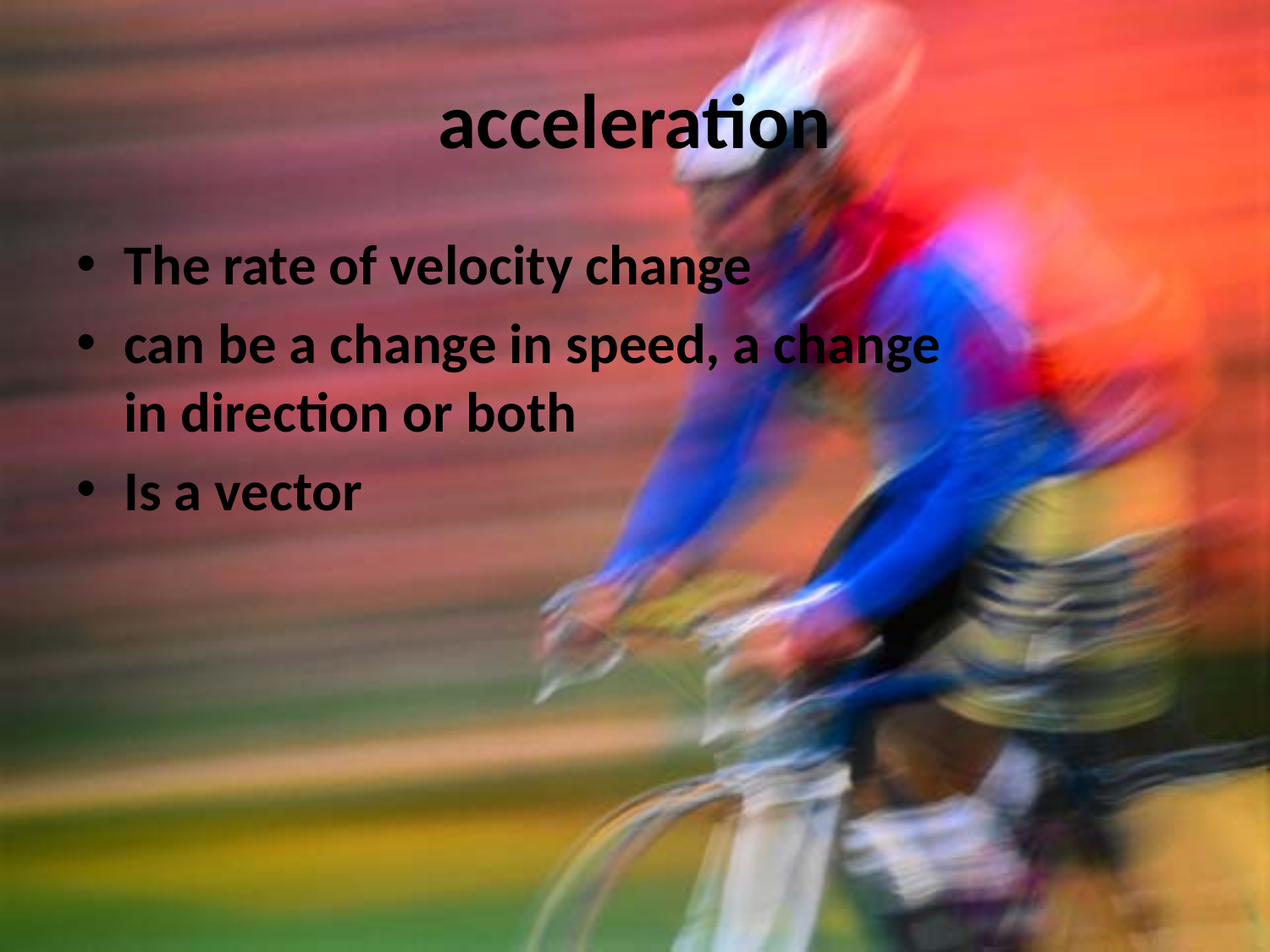

# acceleration
The rate of velocity change
can be a change in speed, a change in direction or both
Is a vector